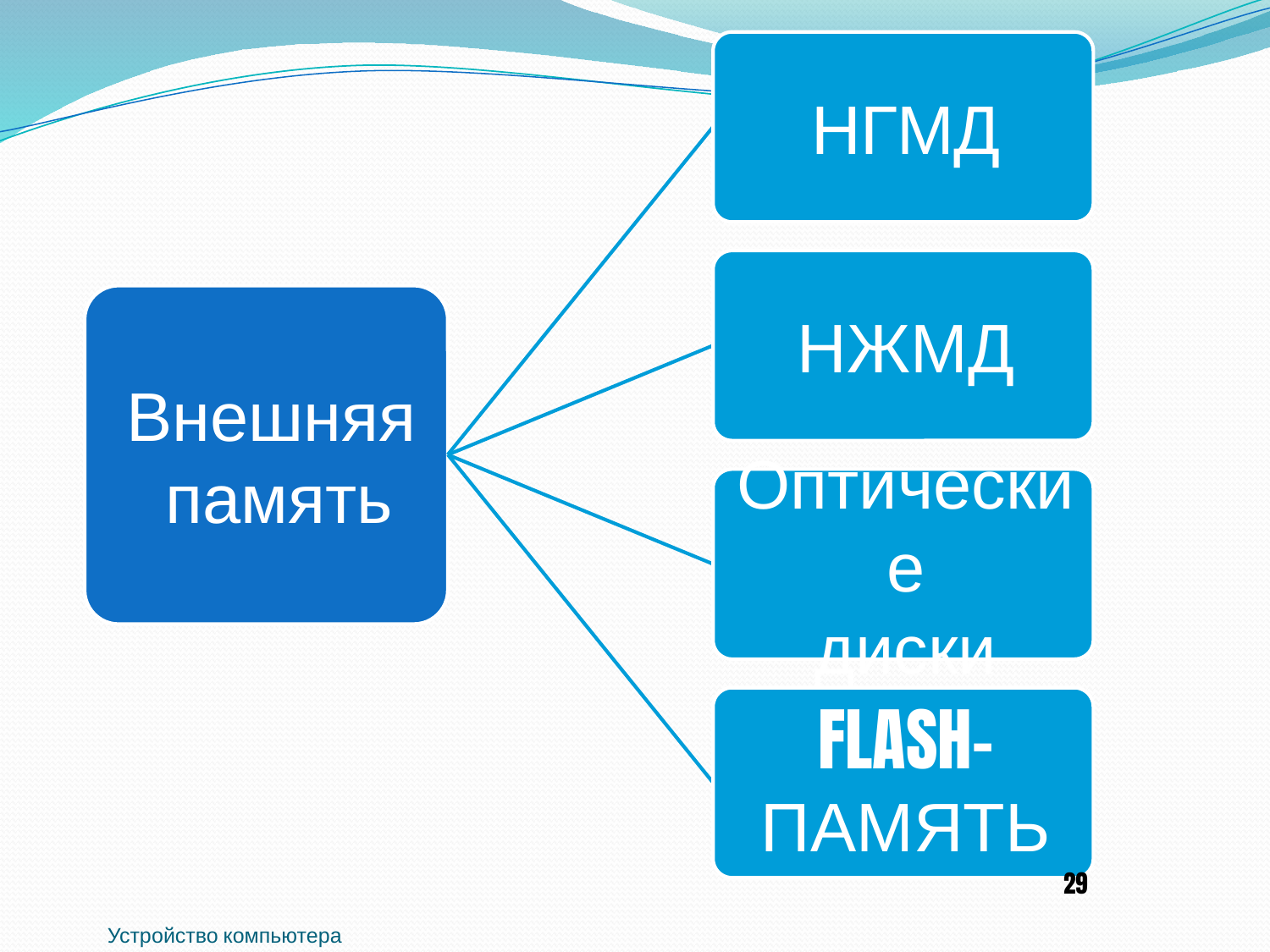

Внешняя
 память

НГМД

НЖМД

Оптические
диски

FLASH-
ПАМЯТЬ
29
Устройство компьютера